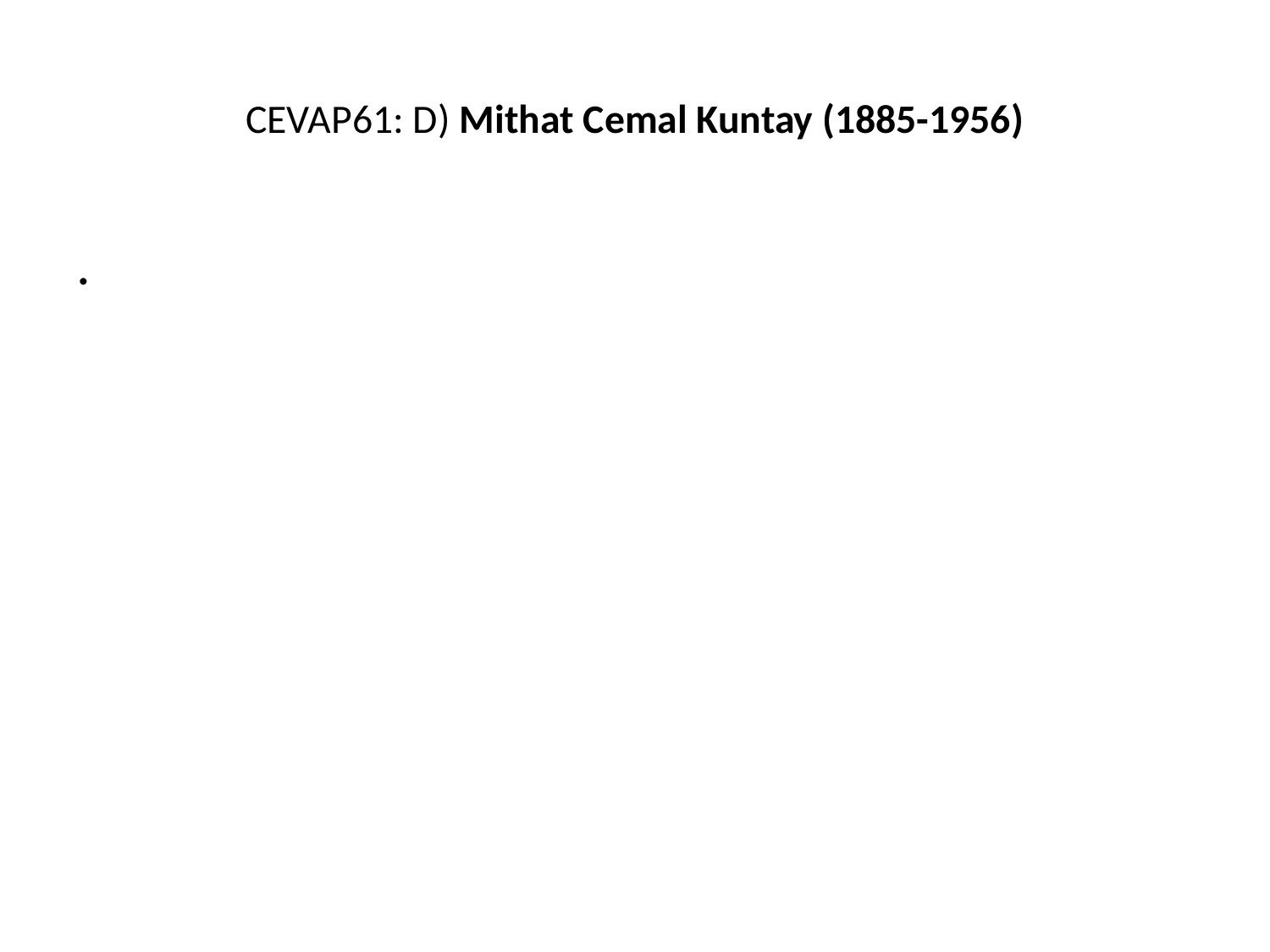

# CEVAP61: D) Mithat Cemal Kuntay (1885-1956)
.